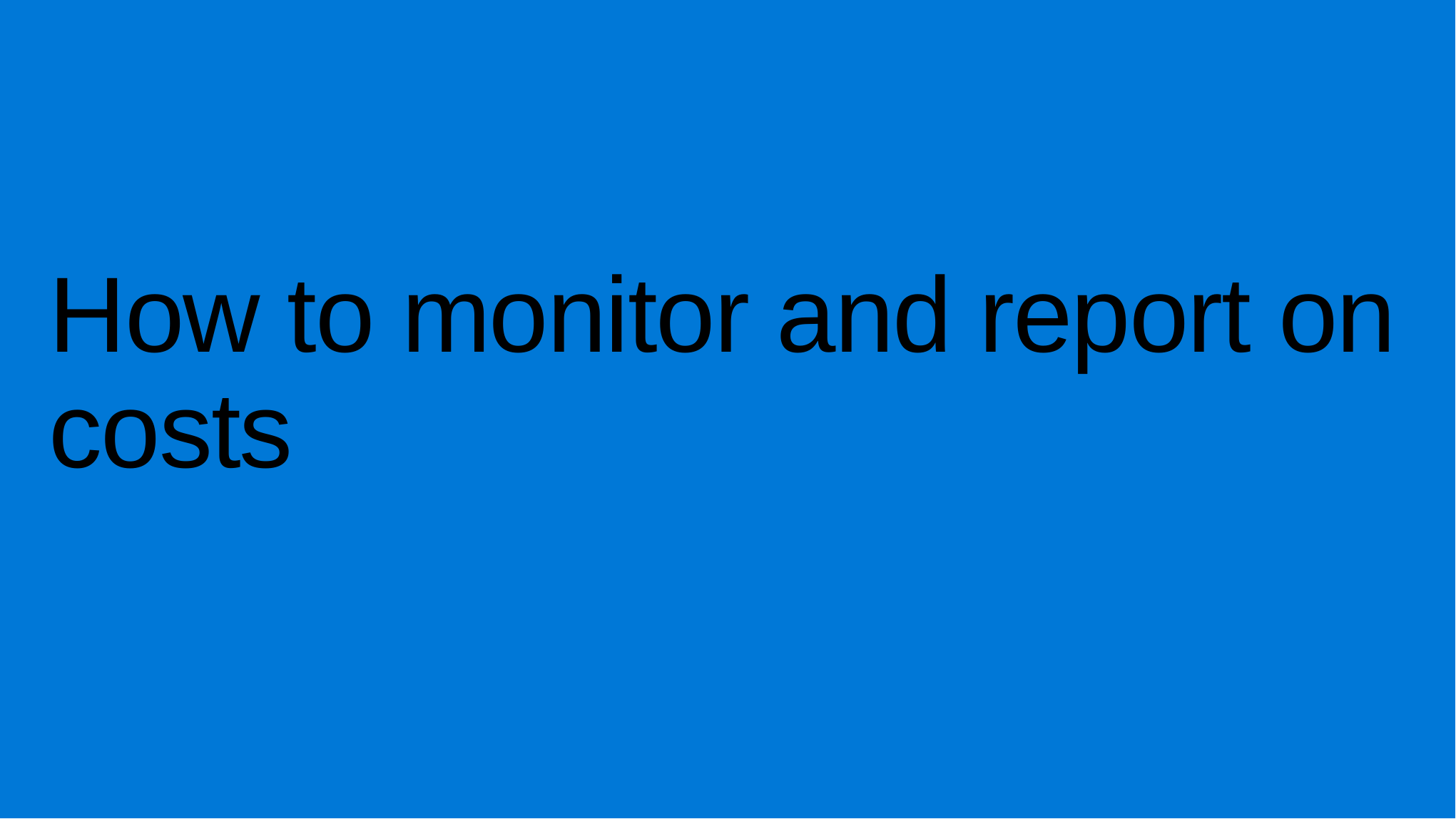

# How to monitor and report on costs